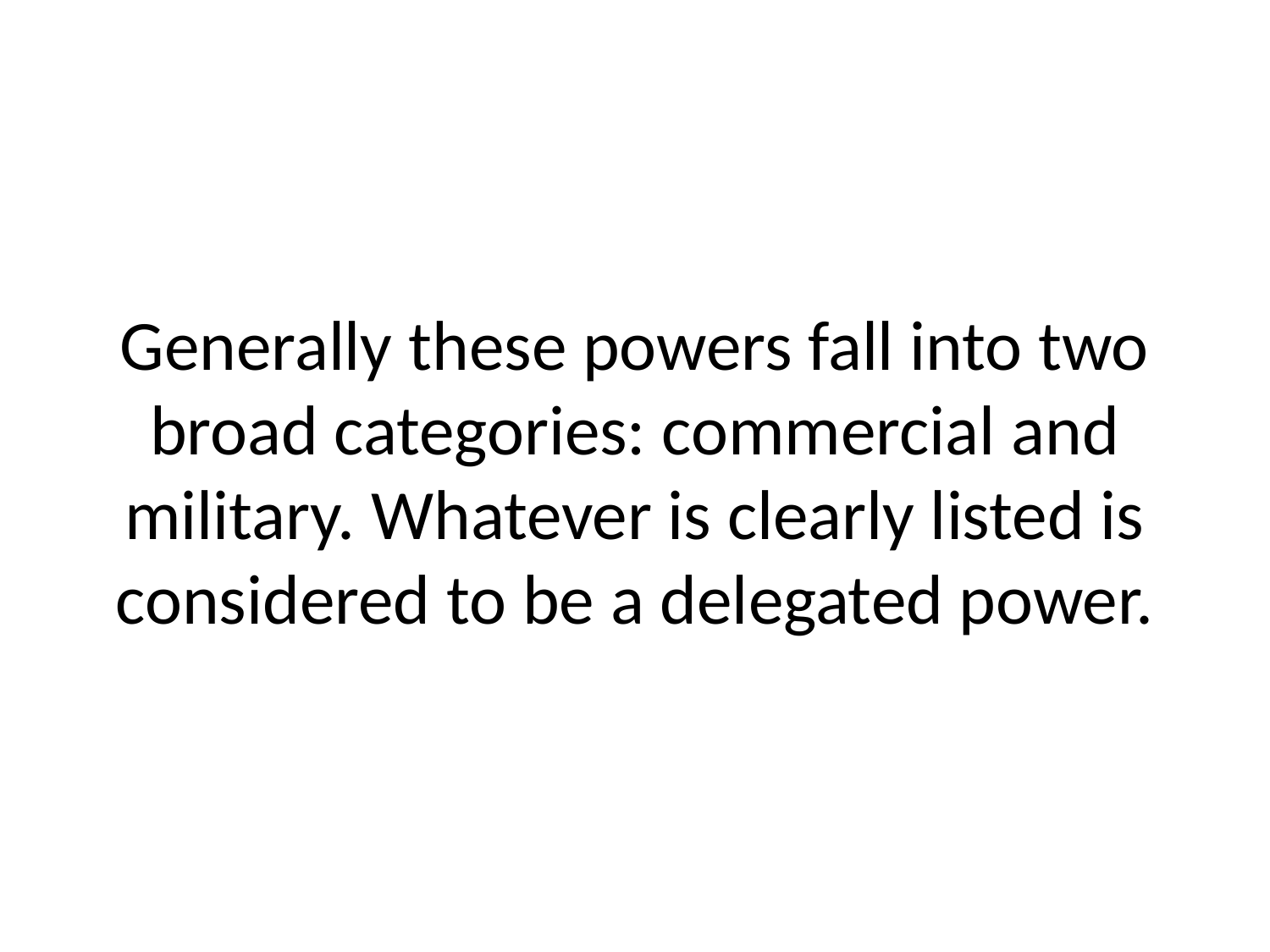

# Generally these powers fall into two broad categories: commercial and military. Whatever is clearly listed is considered to be a delegated power.